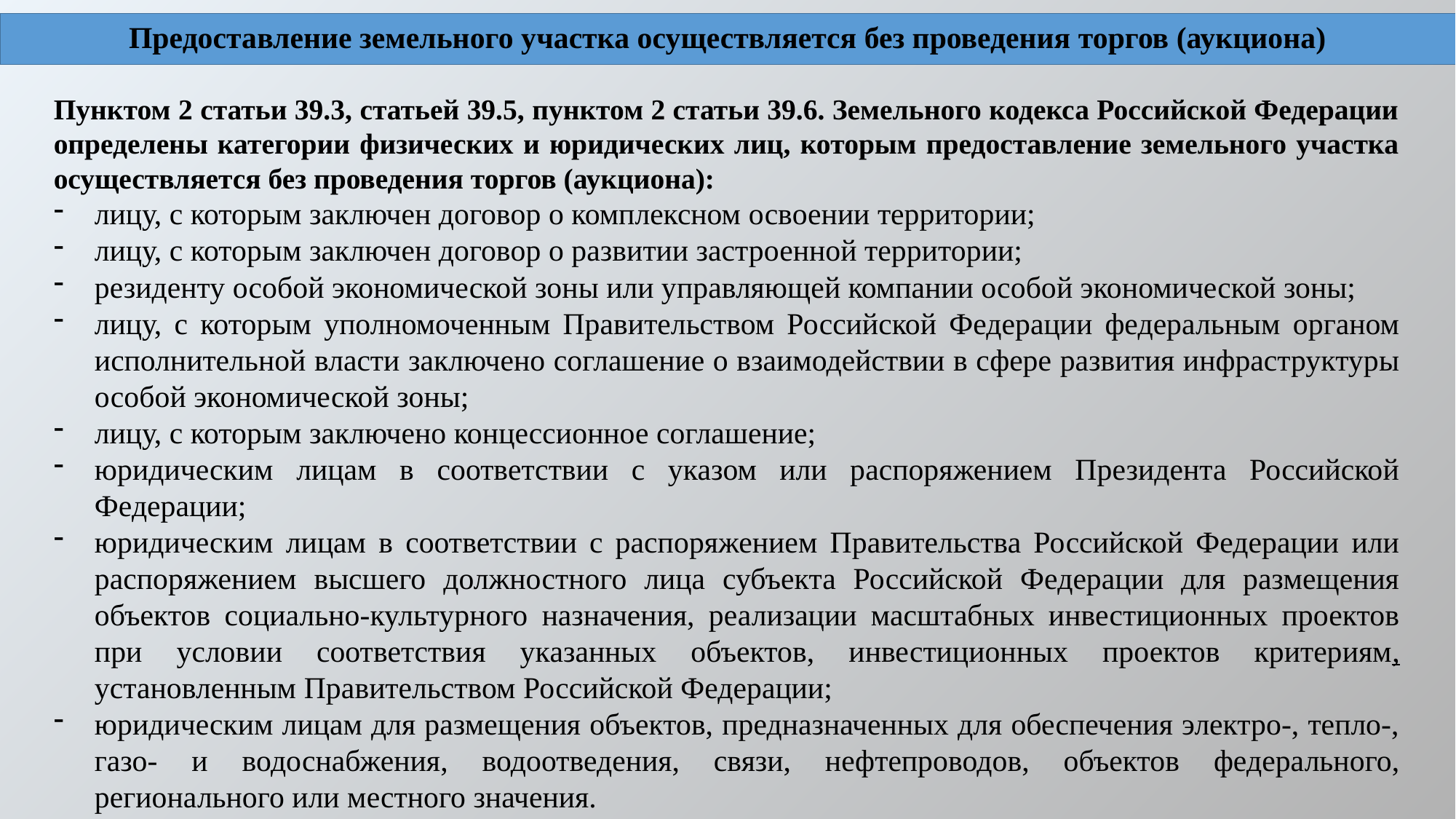

Предоставление земельного участка осуществляется без проведения торгов (аукциона)

Пунктом 2 статьи 39.3, статьей 39.5, пунктом 2 статьи 39.6. Земельного кодекса Российской Федерации определены категории физических и юридических лиц, которым предоставление земельного участка осуществляется без проведения торгов (аукциона):
лицу, с которым заключен договор о комплексном освоении территории;
лицу, с которым заключен договор о развитии застроенной территории;
резиденту особой экономической зоны или управляющей компании особой экономической зоны;
лицу, с которым уполномоченным Правительством Российской Федерации федеральным органом исполнительной власти заключено соглашение о взаимодействии в сфере развития инфраструктуры особой экономической зоны;
лицу, с которым заключено концессионное соглашение;
юридическим лицам в соответствии с указом или распоряжением Президента Российской Федерации;
юридическим лицам в соответствии с распоряжением Правительства Российской Федерации или распоряжением высшего должностного лица субъекта Российской Федерации для размещения объектов социально-культурного назначения, реализации масштабных инвестиционных проектов при условии соответствия указанных объектов, инвестиционных проектов критериям, установленным Правительством Российской Федерации;
юридическим лицам для размещения объектов, предназначенных для обеспечения электро-, тепло-, газо- и водоснабжения, водоотведения, связи, нефтепроводов, объектов федерального, регионального или местного значения.